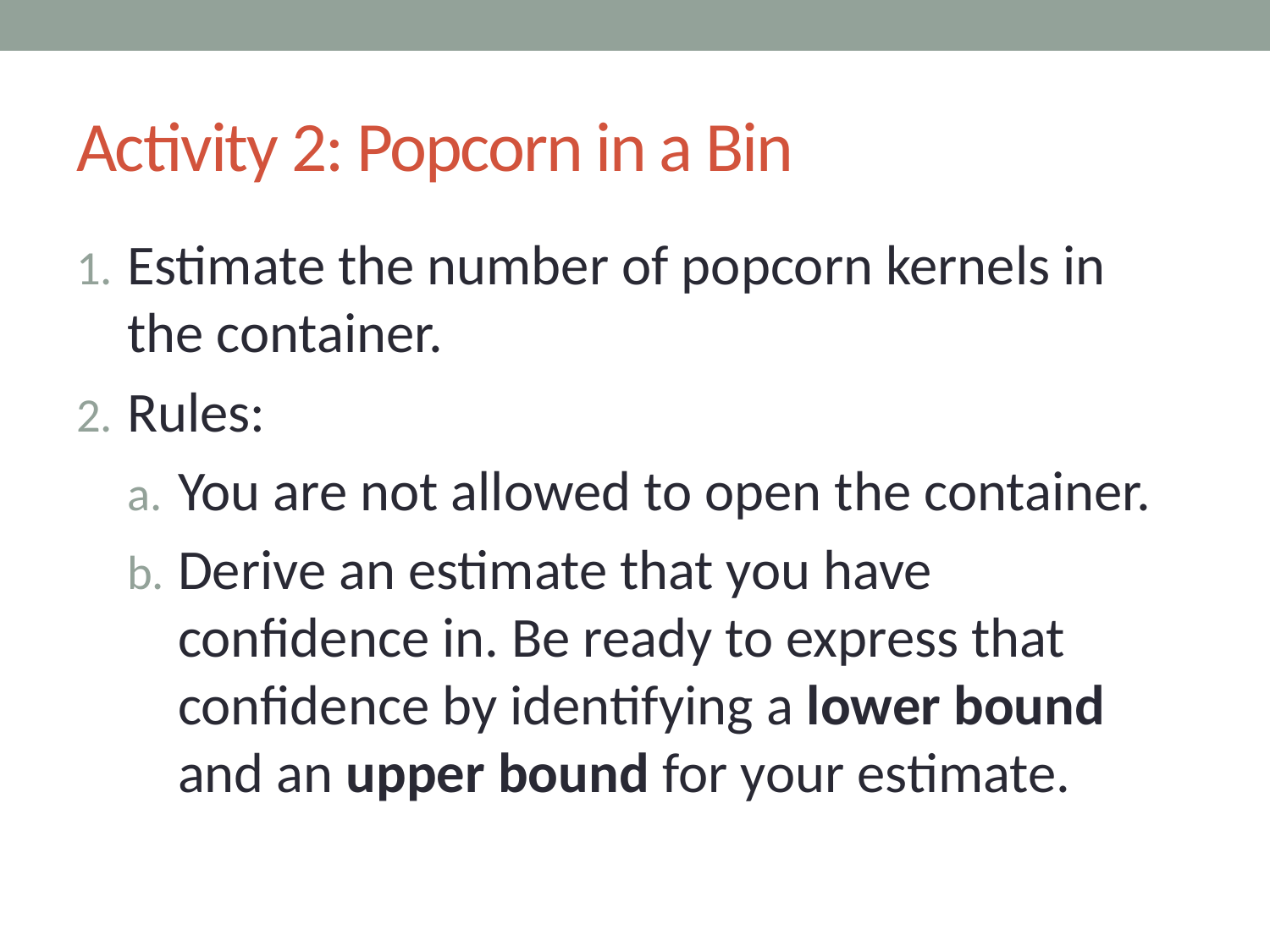

# Activity 2: Popcorn in a Bin
Estimate the number of popcorn kernels in the container.
Rules:
You are not allowed to open the container.
Derive an estimate that you have confidence in. Be ready to express that confidence by identifying a lower bound and an upper bound for your estimate.